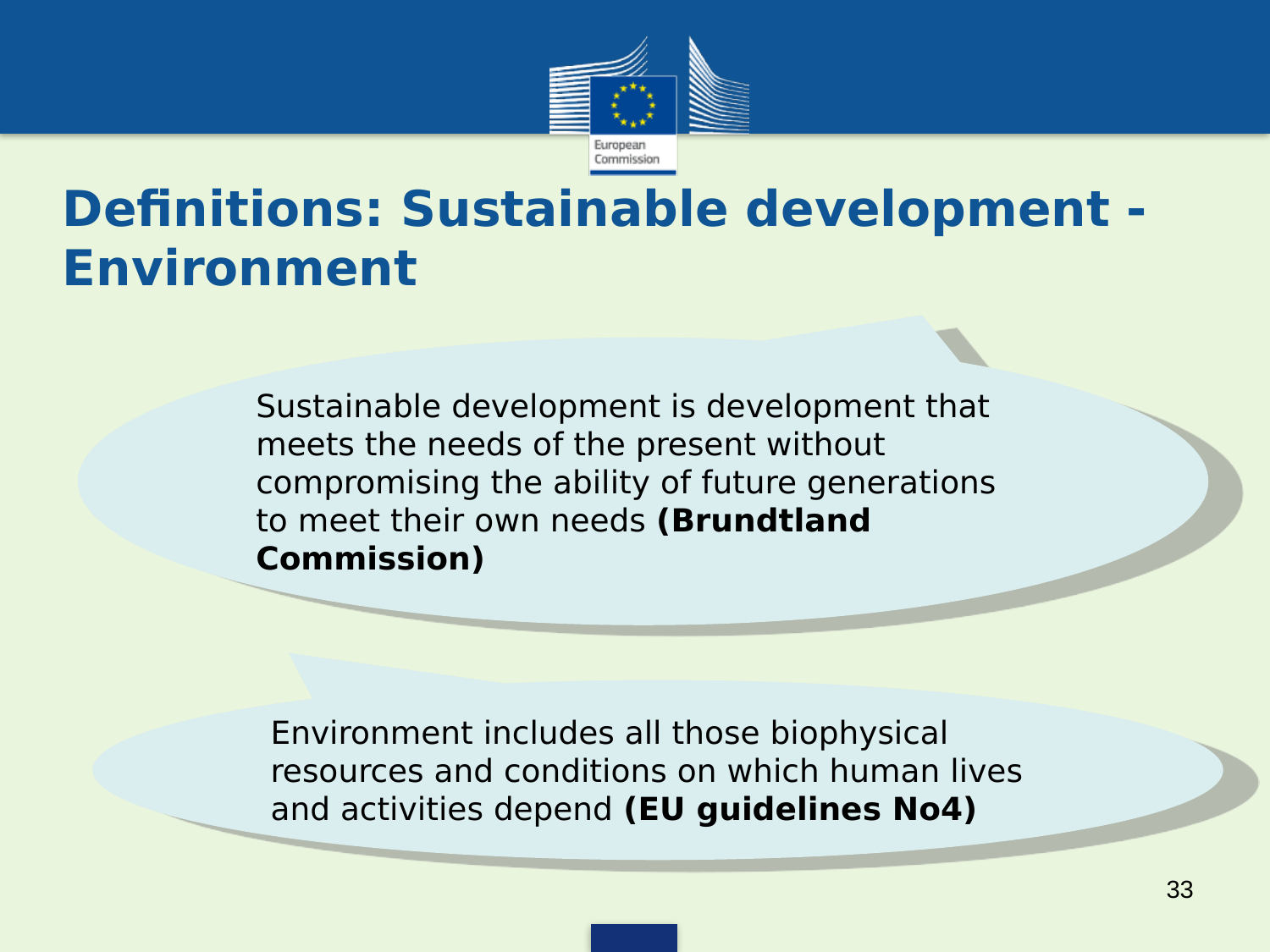

# Definitions: Sustainable development - Environment
Sustainable development is development that meets the needs of the present without compromising the ability of future generations to meet their own needs (Brundtland Commission)

Environment includes all those biophysical resources and conditions on which human lives and activities depend (EU guidelines No4)
33